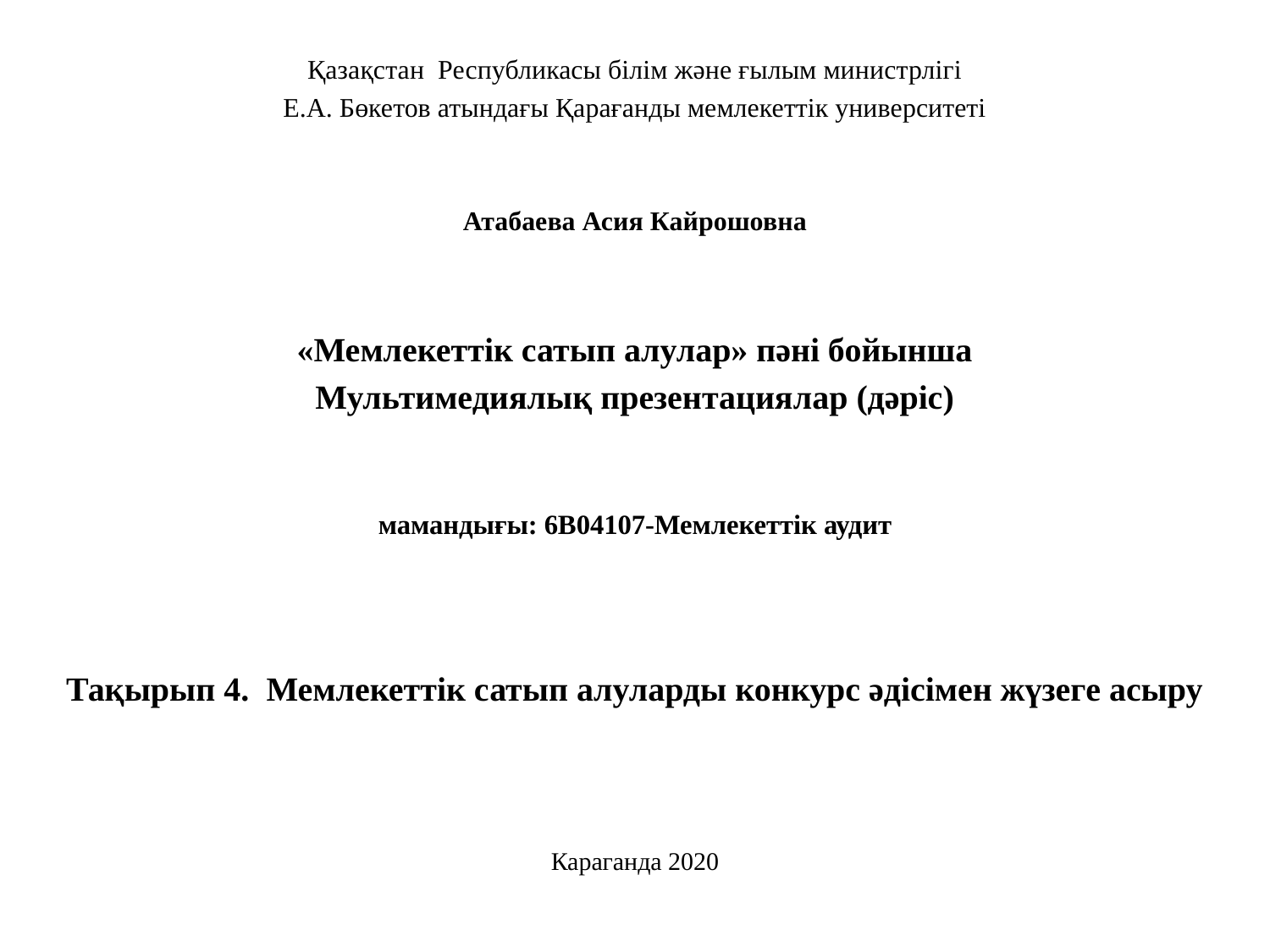

Қазақстан  Республикасы білім және ғылым министрлігі
Е.А. Бөкетов атындағы Қарағанды мемлекеттік университеті

Атабаева Асия Кайрошовна

«Мемлекеттік сатып алулар» пәні бойынша
Мультимедиялық презентациялар (дәріс)

мамандығы: 6В04107-Мемлекеттік аудит

Тақырып 4.  Мемлекеттік сатып алуларды конкурс әдісімен жүзеге асыру

Караганда 2020